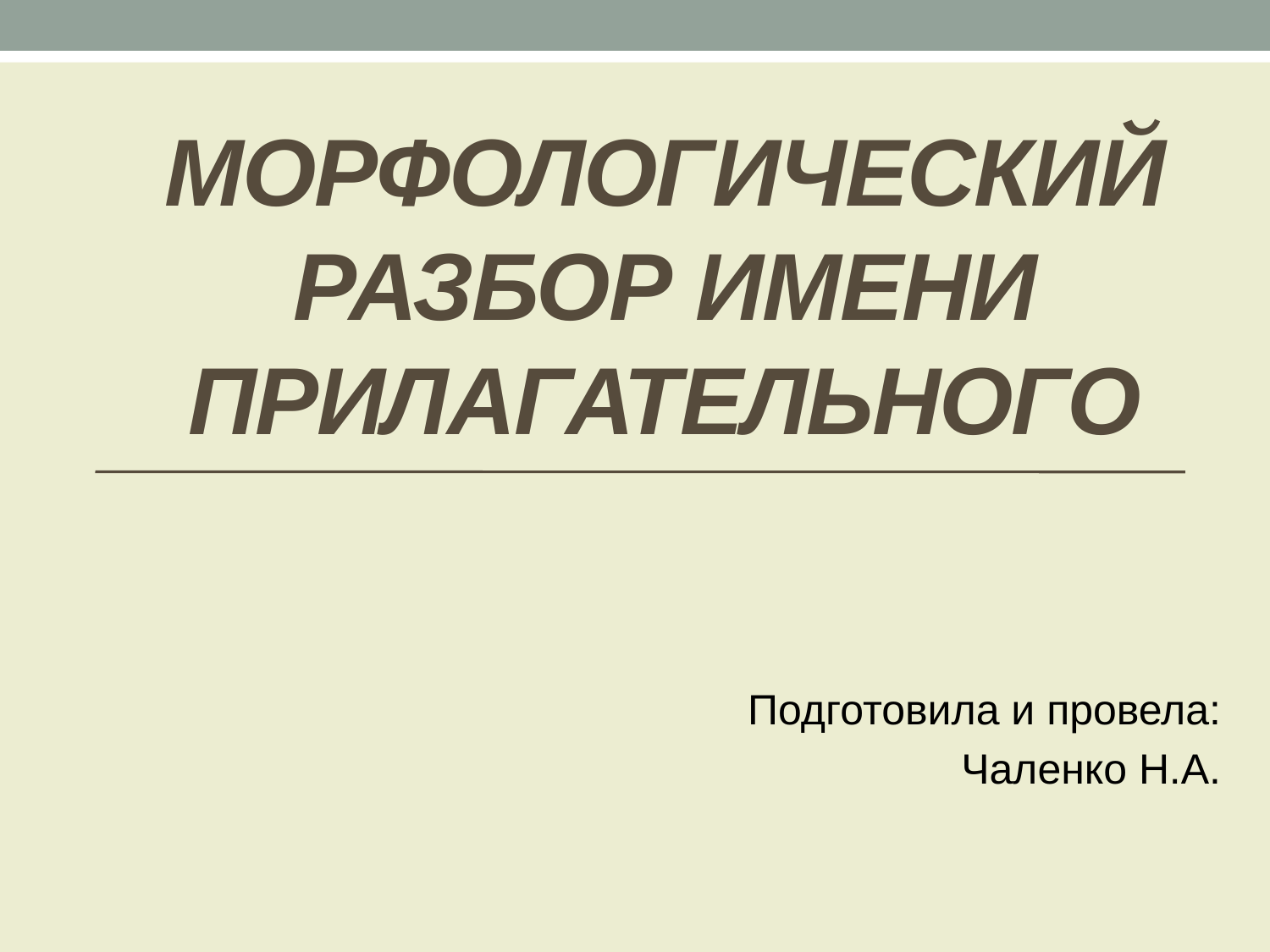

# Морфологический разбор имени прилагательного
Подготовила и провела:
Чаленко Н.А.